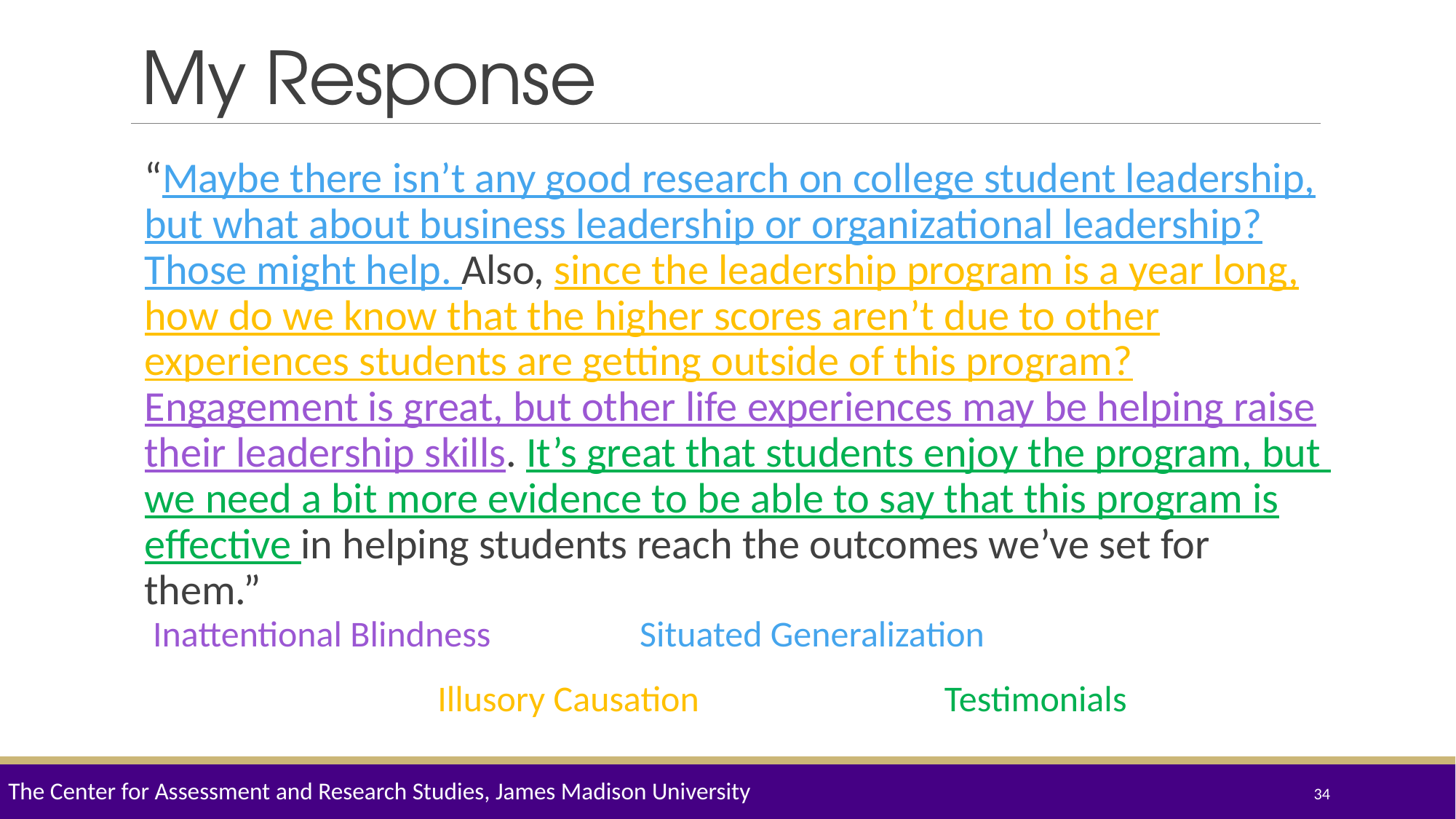

# My Response
“Maybe there isn’t any good research on college student leadership, but what about business leadership or organizational leadership? Those might help. Also, since the leadership program is a year long, how do we know that the higher scores aren’t due to other experiences students are getting outside of this program? Engagement is great, but other life experiences may be helping raise their leadership skills. It’s great that students enjoy the program, but  we need a bit more evidence to be able to say that this program is effective in helping students reach the outcomes we’ve set for them.”
Situated Generalization
Inattentional Blindness
Illusory Causation
Testimonials
The Center for Assessment and Research Studies, James Madison University
34